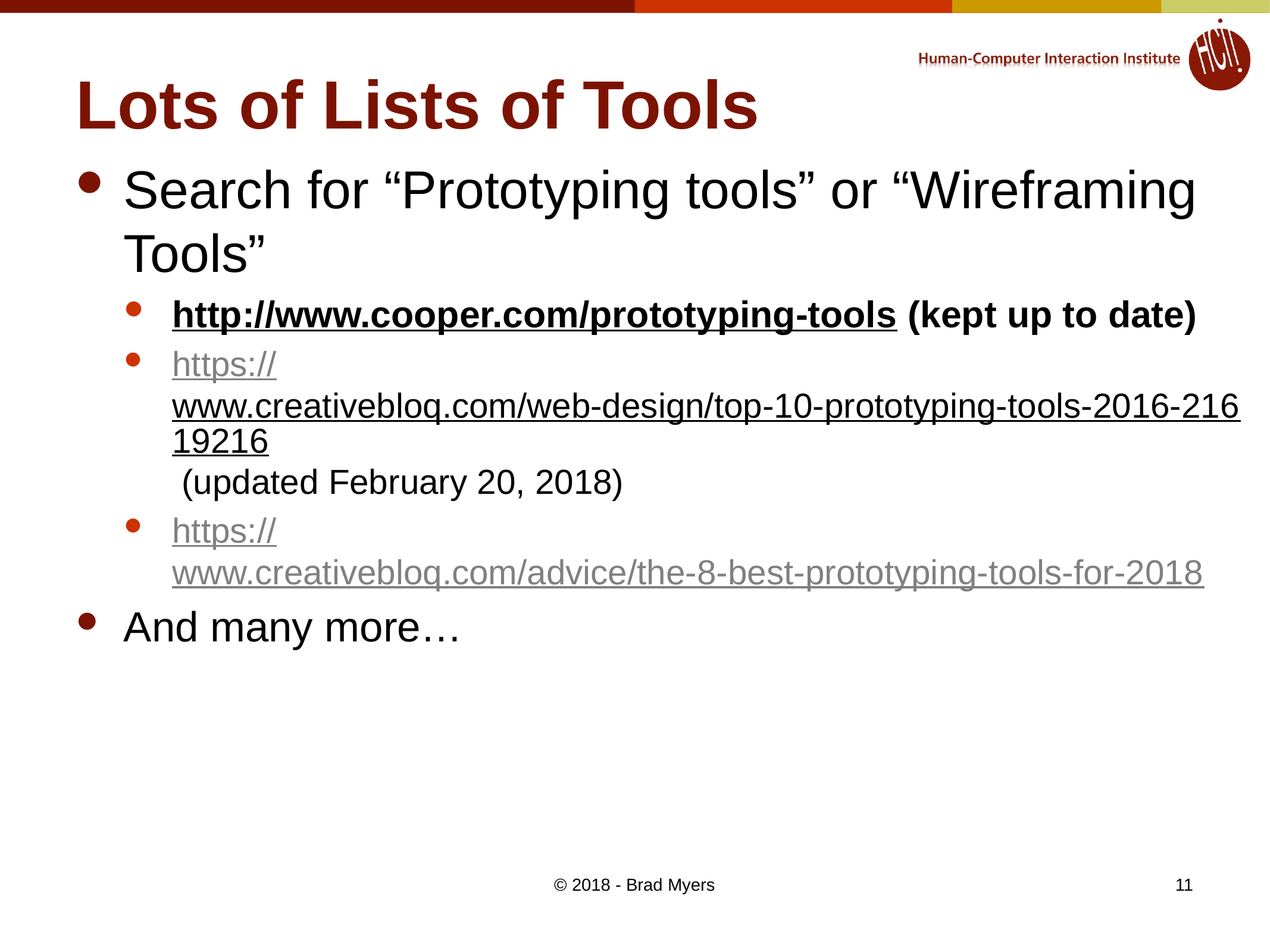

# Lots of Lists of Tools
Search for “Prototyping tools” or “Wireframing Tools”
http://www.cooper.com/prototyping-tools (kept up to date)
https://www.creativebloq.com/web-design/top-10-prototyping-tools-2016-21619216 (updated February 20, 2018)
https://www.creativebloq.com/advice/the-8-best-prototyping-tools-for-2018
And many more…
© 2018 - Brad Myers
11